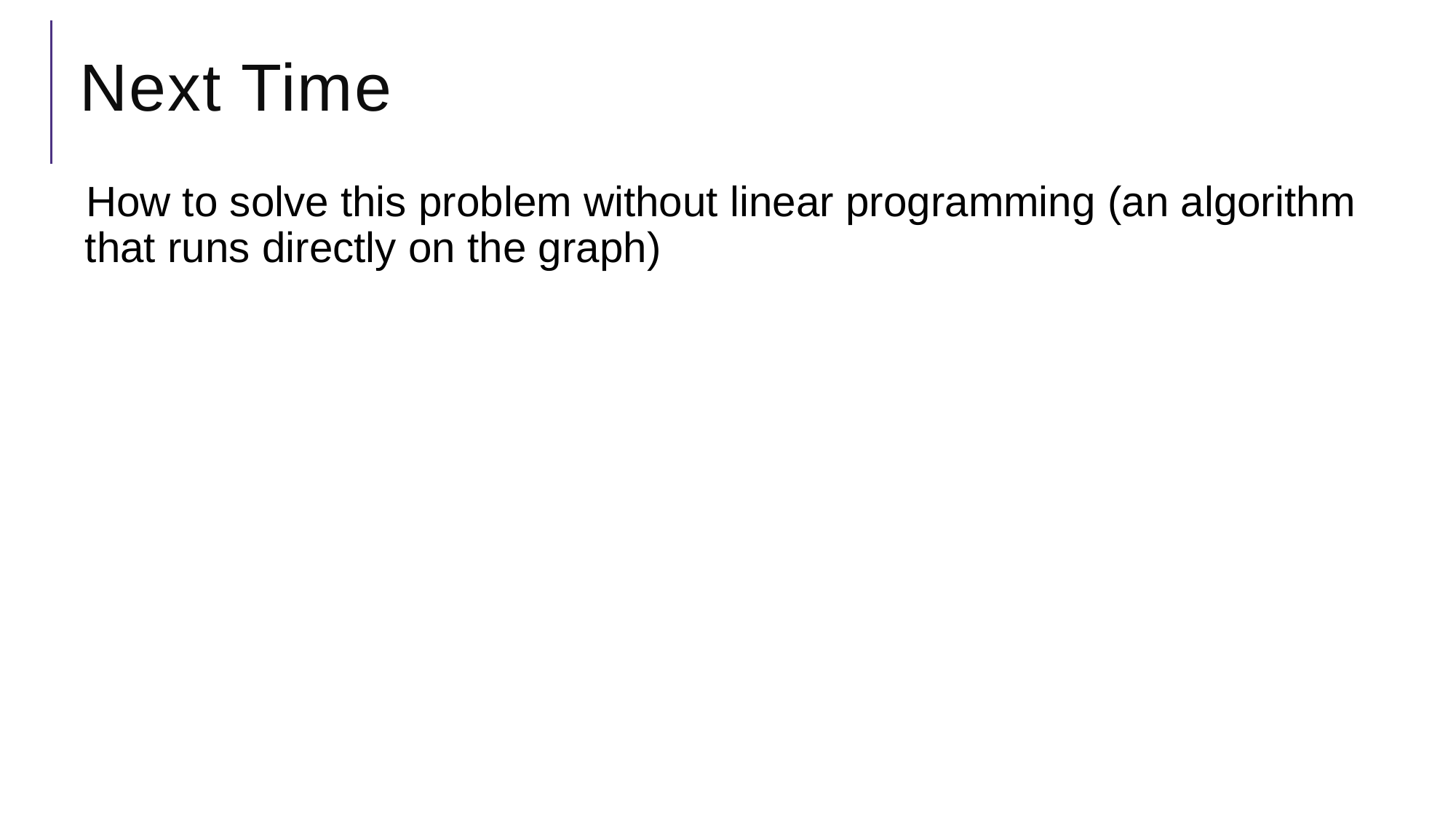

# Next Time
How to solve this problem without linear programming (an algorithm that runs directly on the graph)